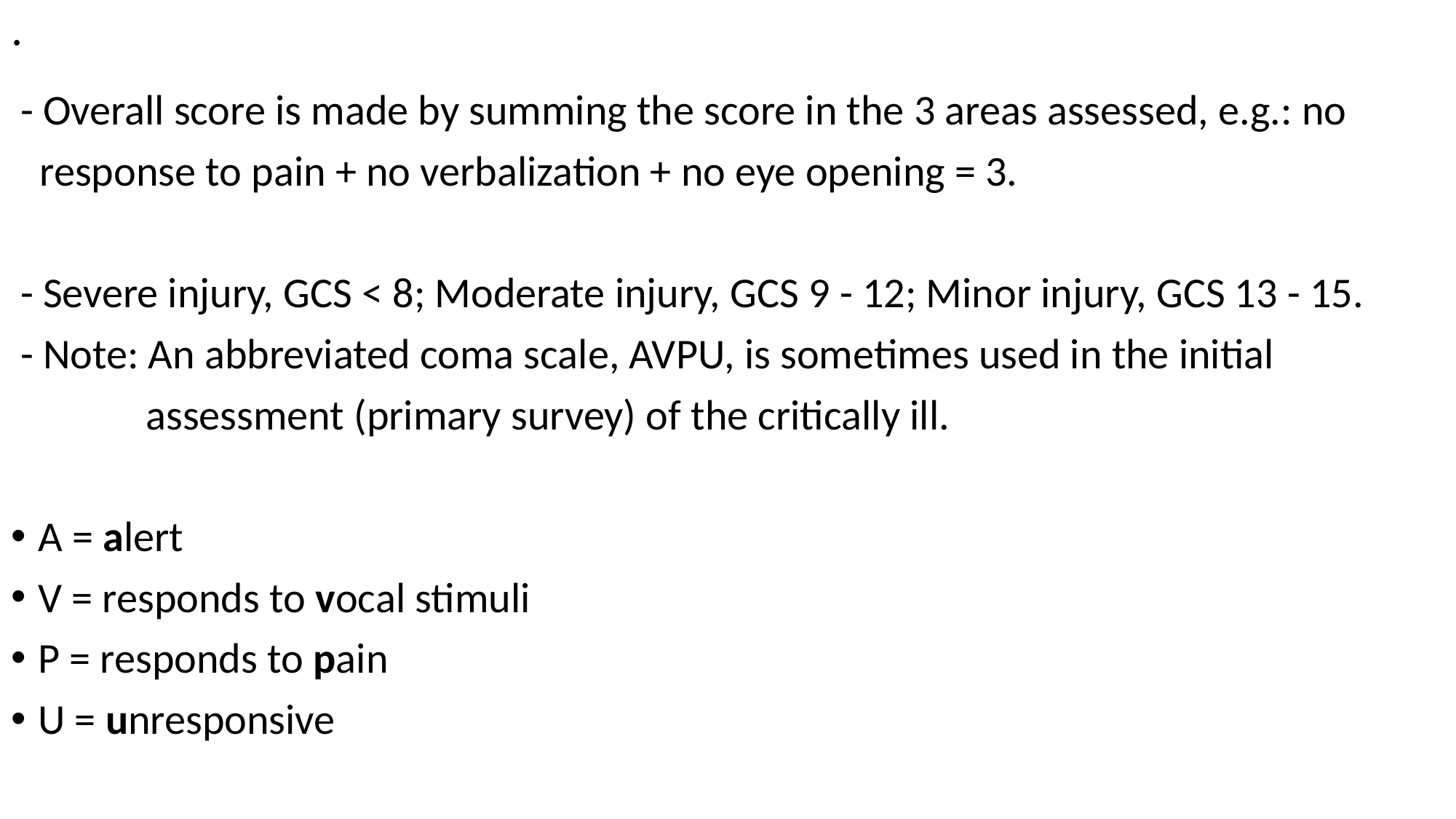

# .
 - Overall score is made by summing the score in the 3 areas assessed, e.g.: no
   response to pain + no verbalization + no eye opening = 3.

 - Severe injury, GCS < 8; Moderate injury, GCS 9 - 12; Minor injury, GCS 13 - 15.
 - Note: An abbreviated coma scale, AVPU, is sometimes used in the initial
              assessment (primary survey) of the critically ill.

A = alert
V = responds to vocal stimuli
P = responds to pain
U = unresponsive